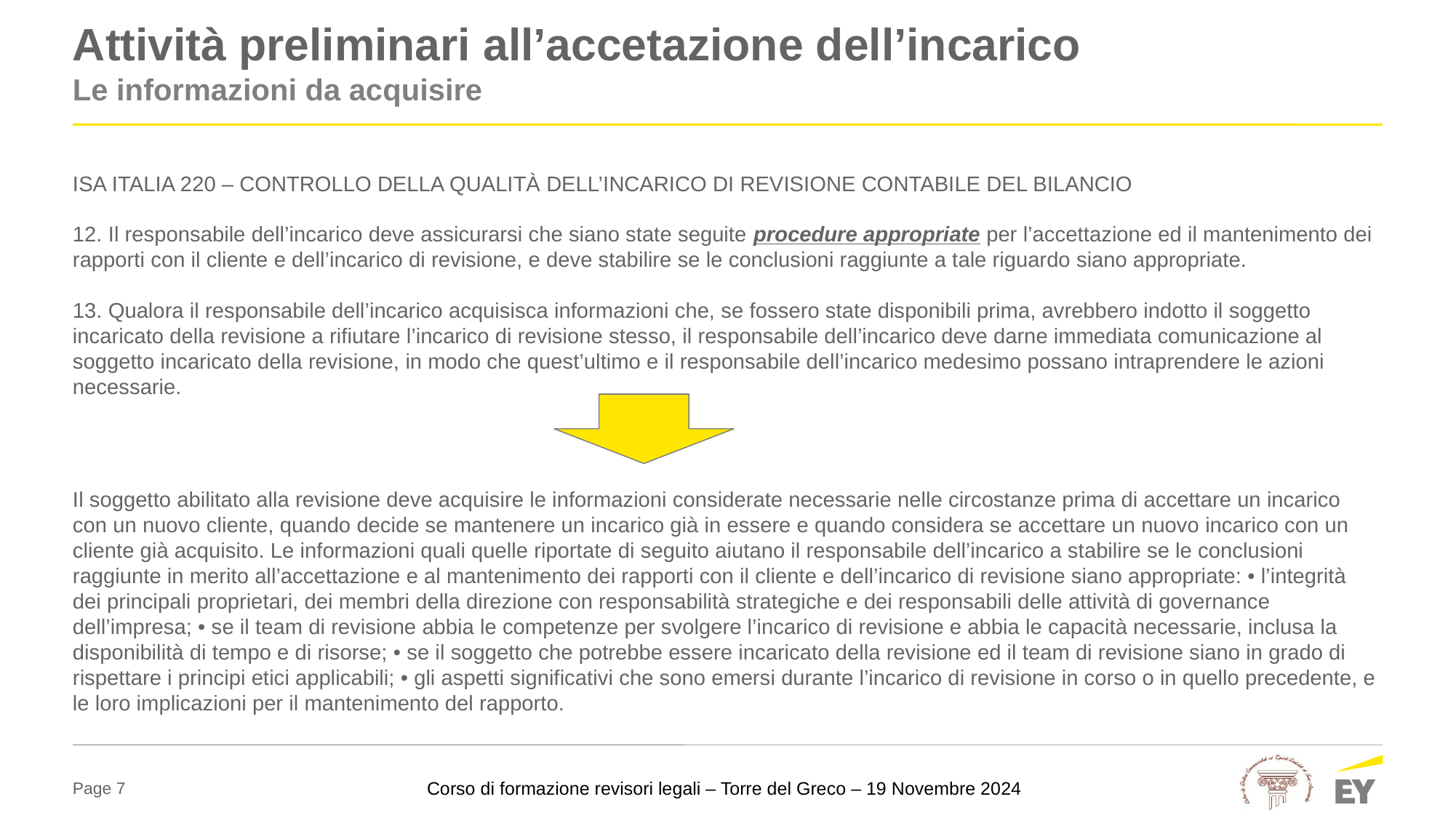

# Attività preliminari all’accetazione dell’incarico
Le informazioni da acquisire
ISA ITALIA 220 – CONTROLLO DELLA QUALITÀ DELL’INCARICO DI REVISIONE CONTABILE DEL BILANCIO

12. Il responsabile dell’incarico deve assicurarsi che siano state seguite procedure appropriate per l’accettazione ed il mantenimento dei rapporti con il cliente e dell’incarico di revisione, e deve stabilire se le conclusioni raggiunte a tale riguardo siano appropriate.

13. Qualora il responsabile dell’incarico acquisisca informazioni che, se fossero state disponibili prima, avrebbero indotto il soggetto incaricato della revisione a rifiutare l’incarico di revisione stesso, il responsabile dell’incarico deve darne immediata comunicazione al soggetto incaricato della revisione, in modo che quest’ultimo e il responsabile dell’incarico medesimo possano intraprendere le azioni necessarie.

Il soggetto abilitato alla revisione deve acquisire le informazioni considerate necessarie nelle circostanze prima di accettare un incarico con un nuovo cliente, quando decide se mantenere un incarico già in essere e quando considera se accettare un nuovo incarico con un cliente già acquisito. Le informazioni quali quelle riportate di seguito aiutano il responsabile dell’incarico a stabilire se le conclusioni raggiunte in merito all’accettazione e al mantenimento dei rapporti con il cliente e dell’incarico di revisione siano appropriate: • l’integrità dei principali proprietari, dei membri della direzione con responsabilità strategiche e dei responsabili delle attività di governance dell’impresa; • se il team di revisione abbia le competenze per svolgere l’incarico di revisione e abbia le capacità necessarie, inclusa la disponibilità di tempo e di risorse; • se il soggetto che potrebbe essere incaricato della revisione ed il team di revisione siano in grado di rispettare i principi etici applicabili; • gli aspetti significativi che sono emersi durante l’incarico di revisione in corso o in quello precedente, e le loro implicazioni per il mantenimento del rapporto.